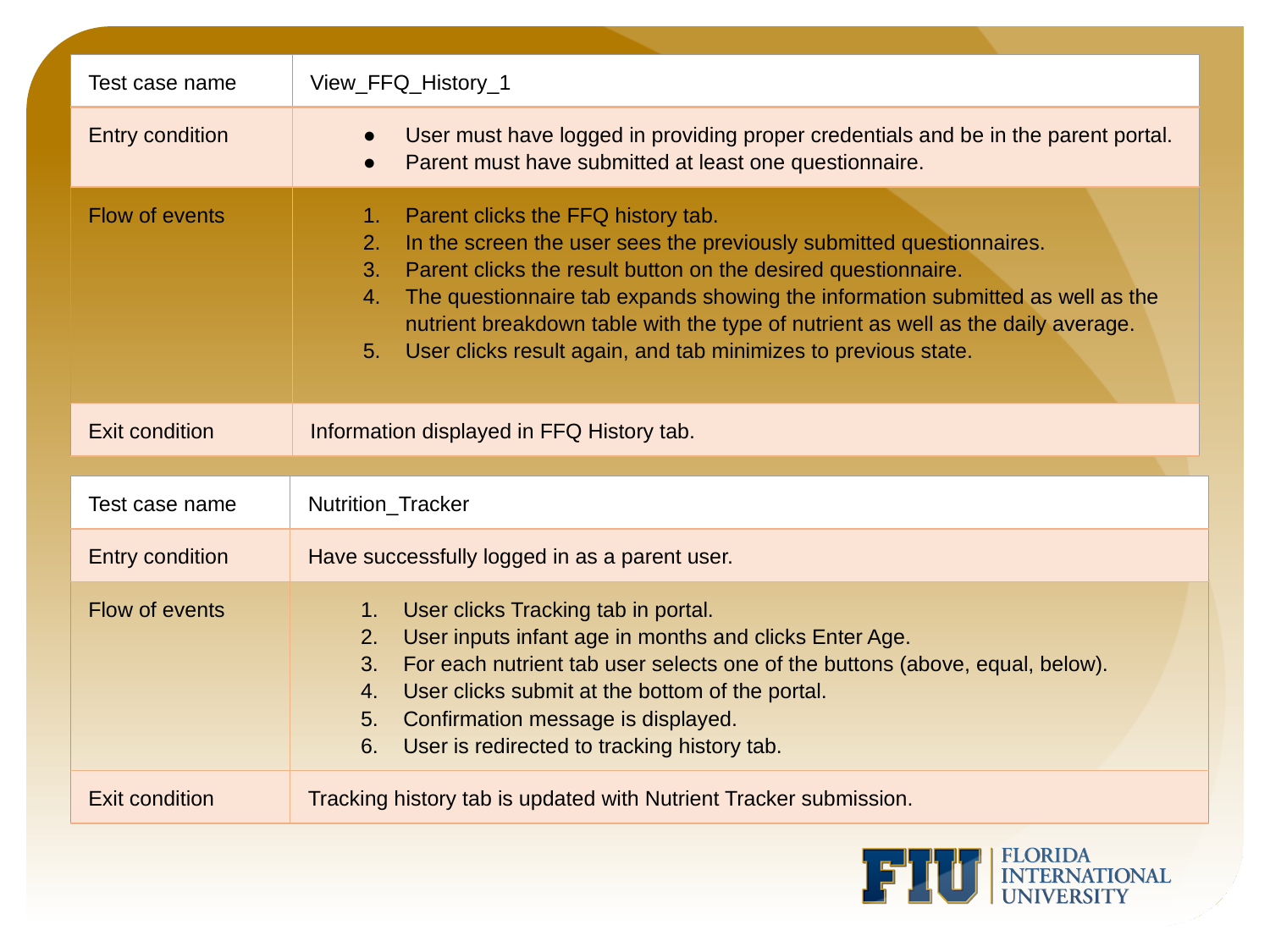

| Test case name | View\_FFQ\_History\_1 |
| --- | --- |
| Entry condition | User must have logged in providing proper credentials and be in the parent portal. Parent must have submitted at least one questionnaire. |
| Flow of events | Parent clicks the FFQ history tab. In the screen the user sees the previously submitted questionnaires. Parent clicks the result button on the desired questionnaire. The questionnaire tab expands showing the information submitted as well as the nutrient breakdown table with the type of nutrient as well as the daily average. User clicks result again, and tab minimizes to previous state. |
| Exit condition | Information displayed in FFQ History tab. |
| Test case name | Nutrition\_Tracker |
| --- | --- |
| Entry condition | Have successfully logged in as a parent user. |
| Flow of events | User clicks Tracking tab in portal. User inputs infant age in months and clicks Enter Age. For each nutrient tab user selects one of the buttons (above, equal, below). User clicks submit at the bottom of the portal. Confirmation message is displayed. User is redirected to tracking history tab. |
| Exit condition | Tracking history tab is updated with Nutrient Tracker submission. |